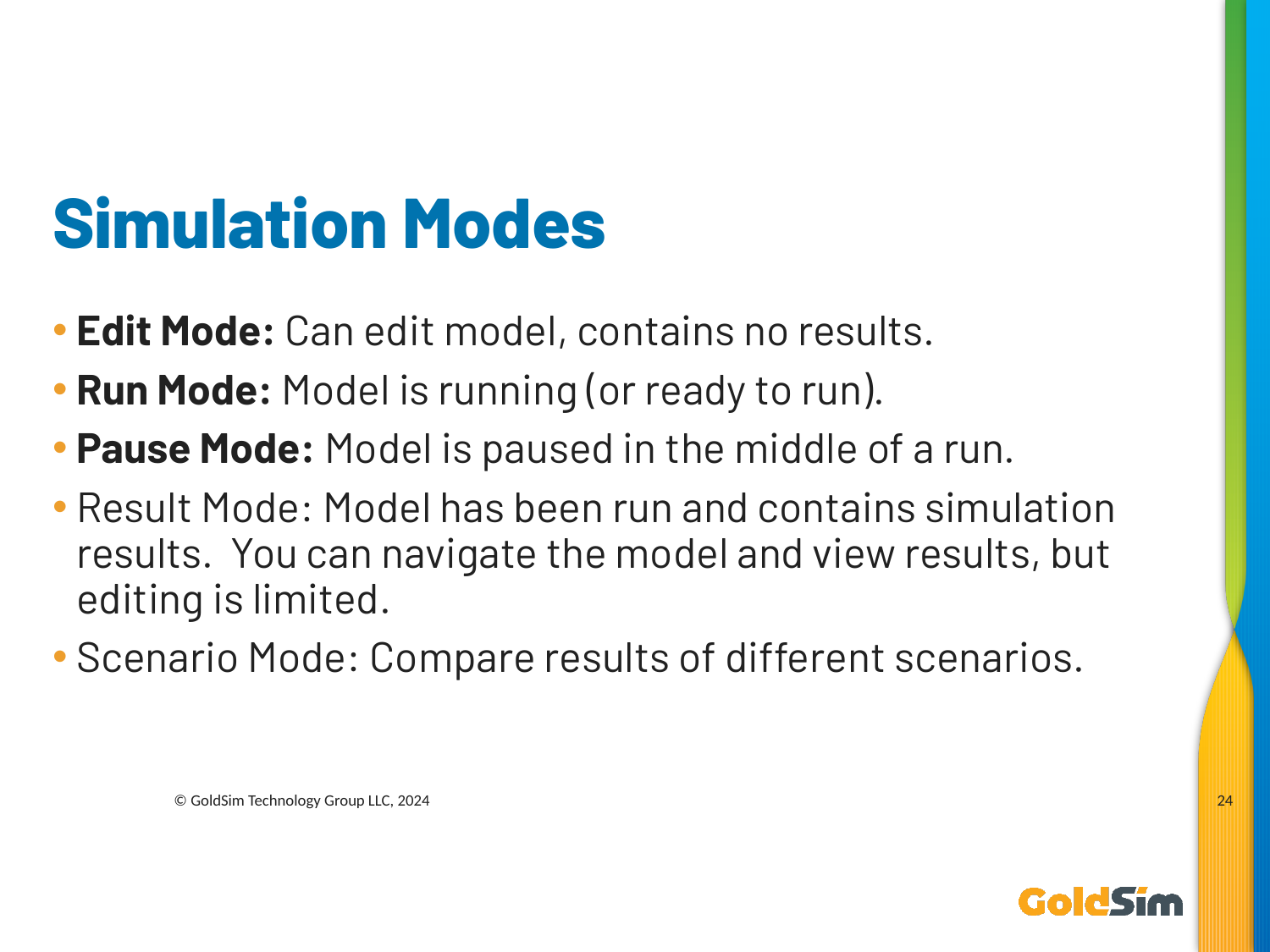

# Simulation Modes
Edit Mode: Can edit model, contains no results.
Run Mode: Model is running (or ready to run).
Pause Mode: Model is paused in the middle of a run.
Result Mode: Model has been run and contains simulation results.  You can navigate the model and view results, but editing is limited.
Scenario Mode: Compare results of different scenarios.
24
© GoldSim Technology Group LLC, 2024